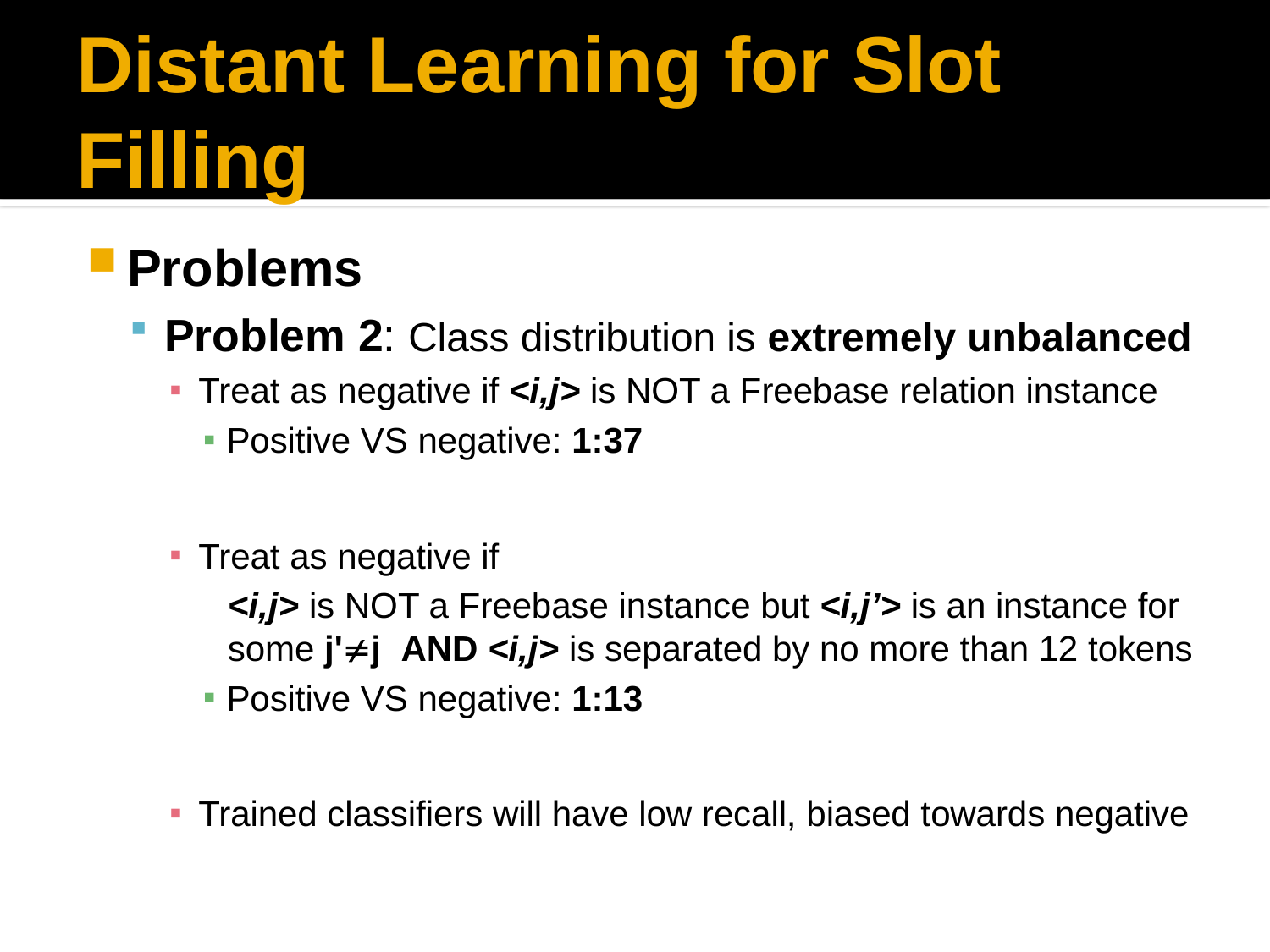

# Distant Learning for Slot Filling

Problems
Problem 2: Class distribution is extremely unbalanced
Treat as negative if <i,j> is NOT a Freebase relation instance
Positive VS negative: 1:37

Treat as negative if
	<i,j> is NOT a Freebase instance but <i,j’> is an instance for some j'≠j  AND <i,j> is separated by no more than 12 tokens
Positive VS negative: 1:13

Trained classifiers will have low recall, biased towards negative